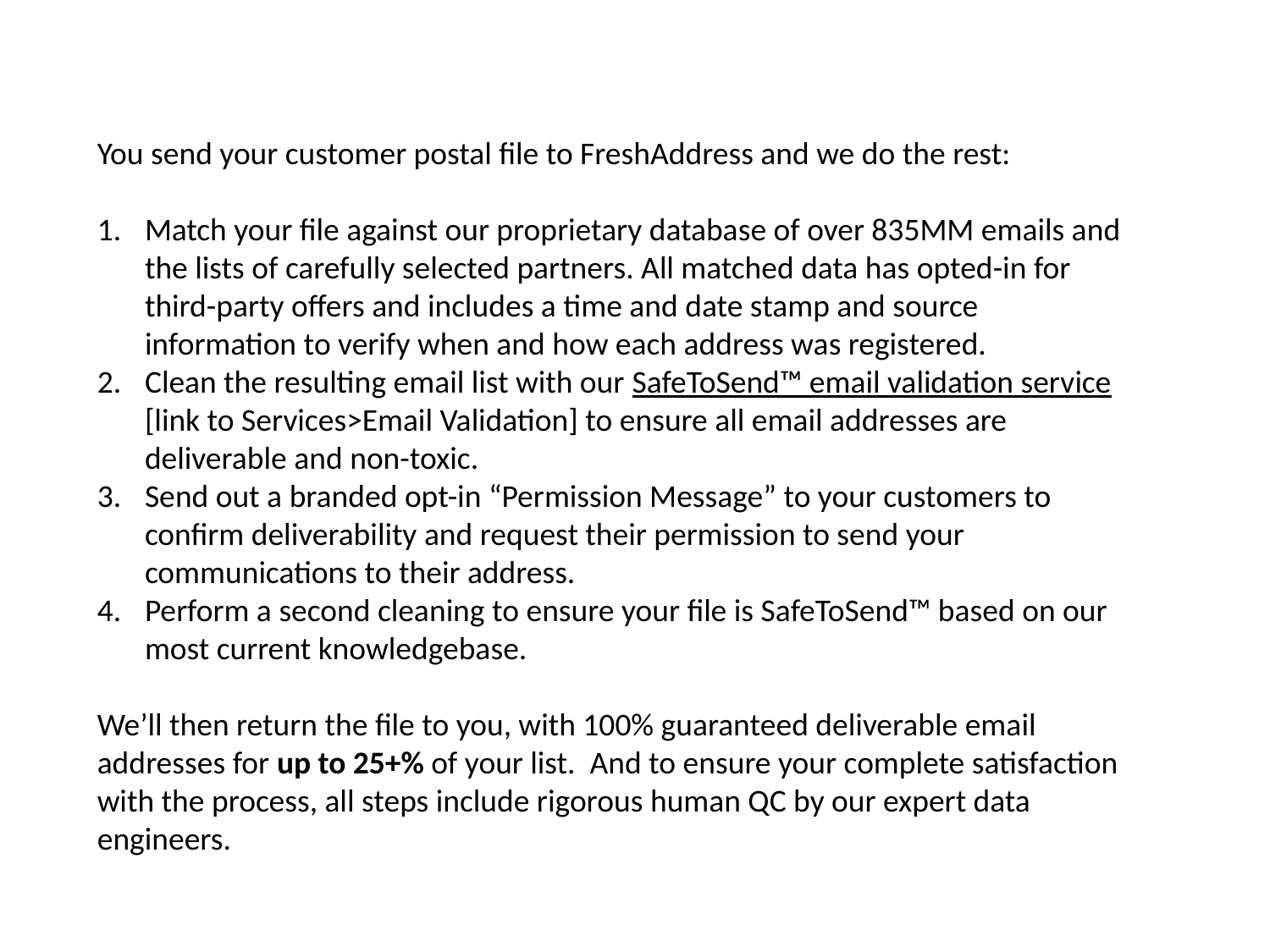

You send your customer postal file to FreshAddress and we do the rest:

Match your file against our proprietary database of over 835MM emails and the lists of carefully selected partners. All matched data has opted-in for third-party offers and includes a time and date stamp and source information to verify when and how each address was registered.
Clean the resulting email list with our SafeToSend™ email validation service [link to Services>Email Validation] to ensure all email addresses are deliverable and non-toxic.
Send out a branded opt-in “Permission Message” to your customers to confirm deliverability and request their permission to send your communications to their address.
Perform a second cleaning to ensure your file is SafeToSend™ based on our most current knowledgebase.

We’ll then return the file to you, with 100% guaranteed deliverable email addresses for up to 25+% of your list.  And to ensure your complete satisfaction with the process, all steps include rigorous human QC by our expert data engineers.